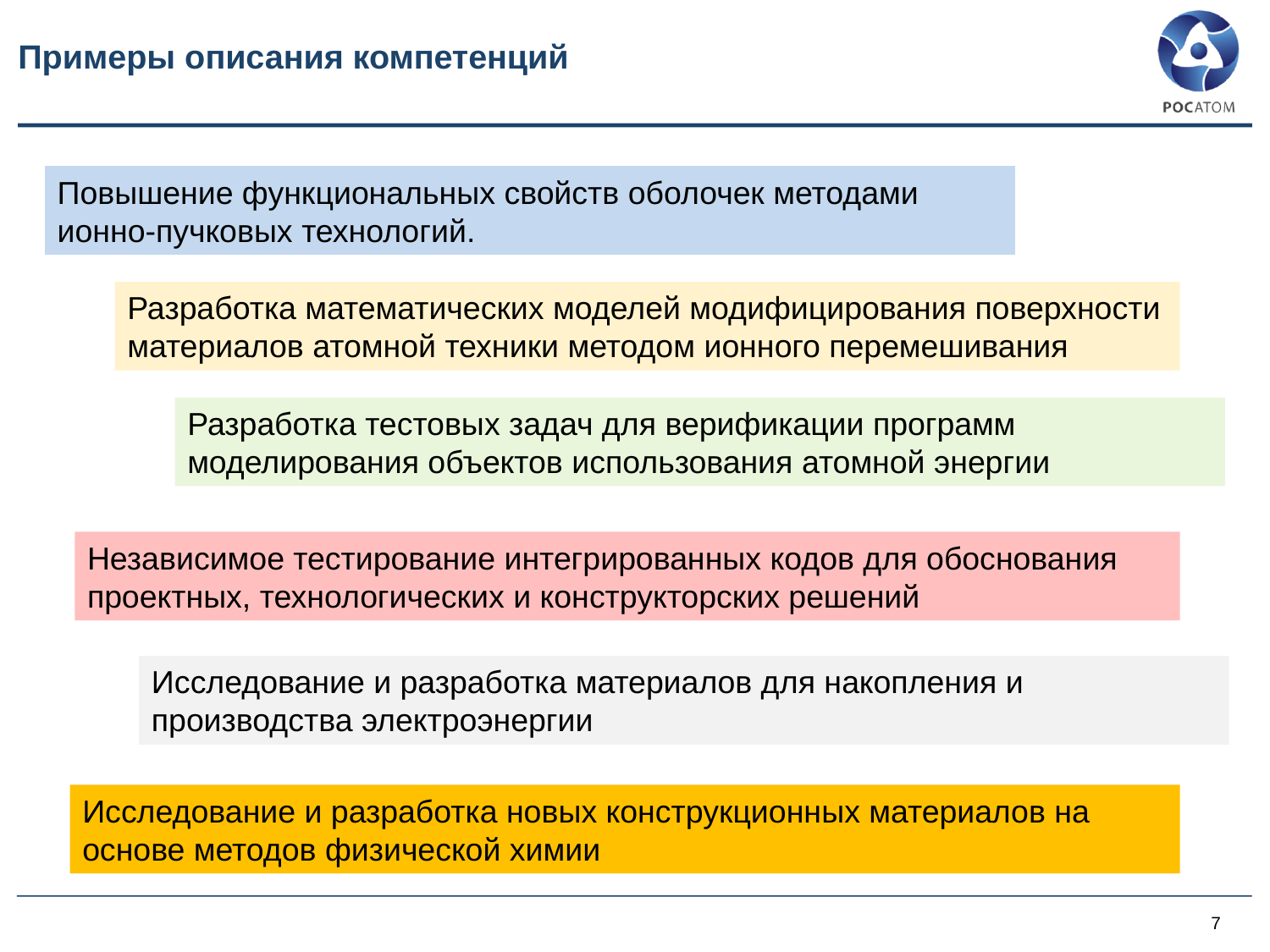

# Примеры описания компетенций
Повышение функциональных свойств оболочек методами ионно-пучковых технологий.
Разработка математических моделей модифицирования поверхности материалов атомной техники методом ионного перемешивания
Разработка тестовых задач для верификации программ моделирования объектов использования атомной энергии
Независимое тестирование интегрированных кодов для обоснования проектных, технологических и конструкторских решений
Исследование и разработка материалов для накопления и производства электроэнергии
Исследование и разработка новых конструкционных материалов на основе методов физической химии